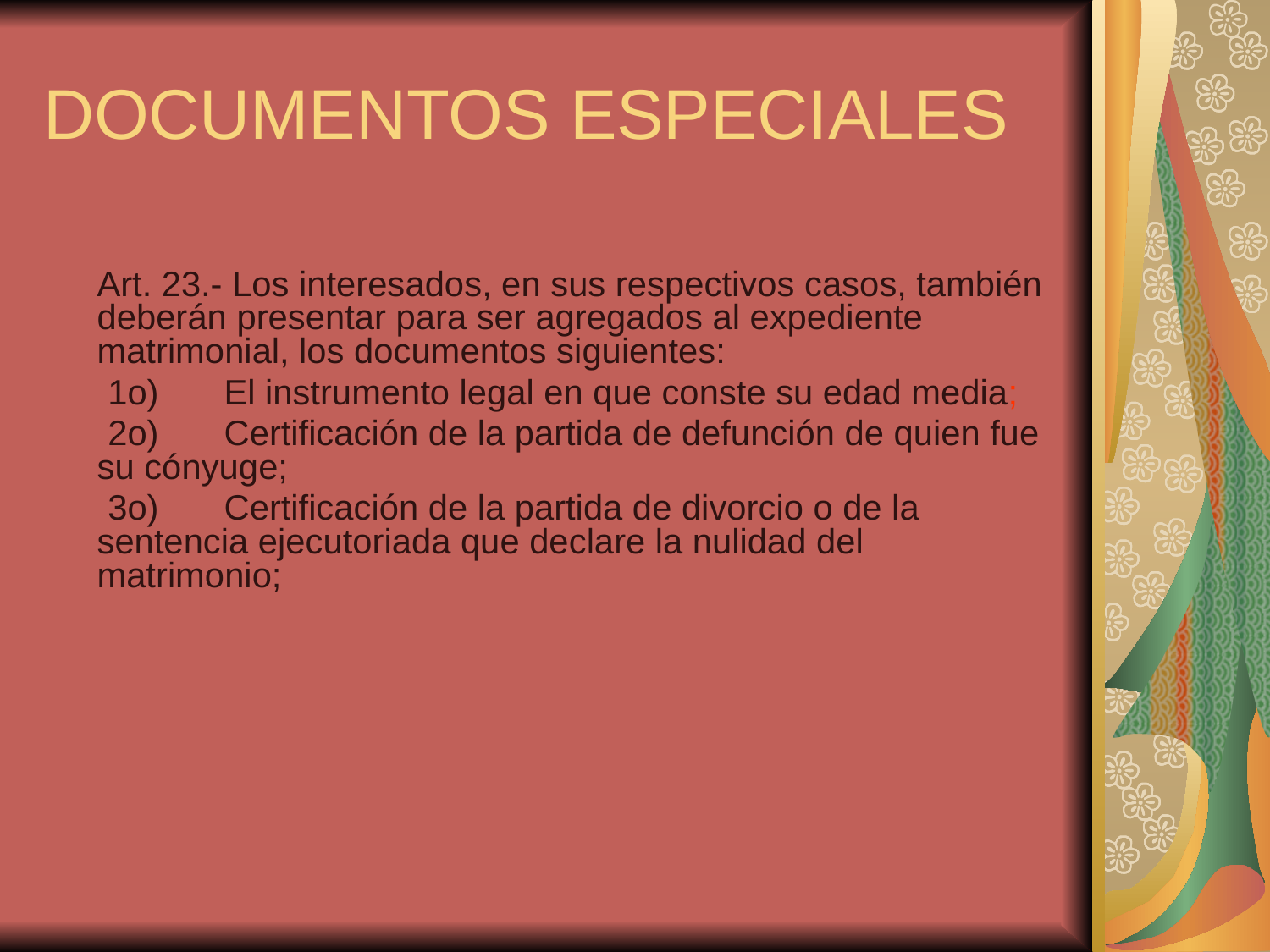

DOCUMENTOS ESPECIALES

	Art. 23.- Los interesados, en sus respectivos casos, también deberán presentar para ser agregados al expediente matrimonial, los documentos siguientes:
      1o)	El instrumento legal en que conste su edad media;
      2o)	Certificación de la partida de defunción de quien fue su cónyuge;
      3o)	Certificación de la partida de divorcio o de la sentencia ejecutoriada que declare la nulidad del matrimonio;